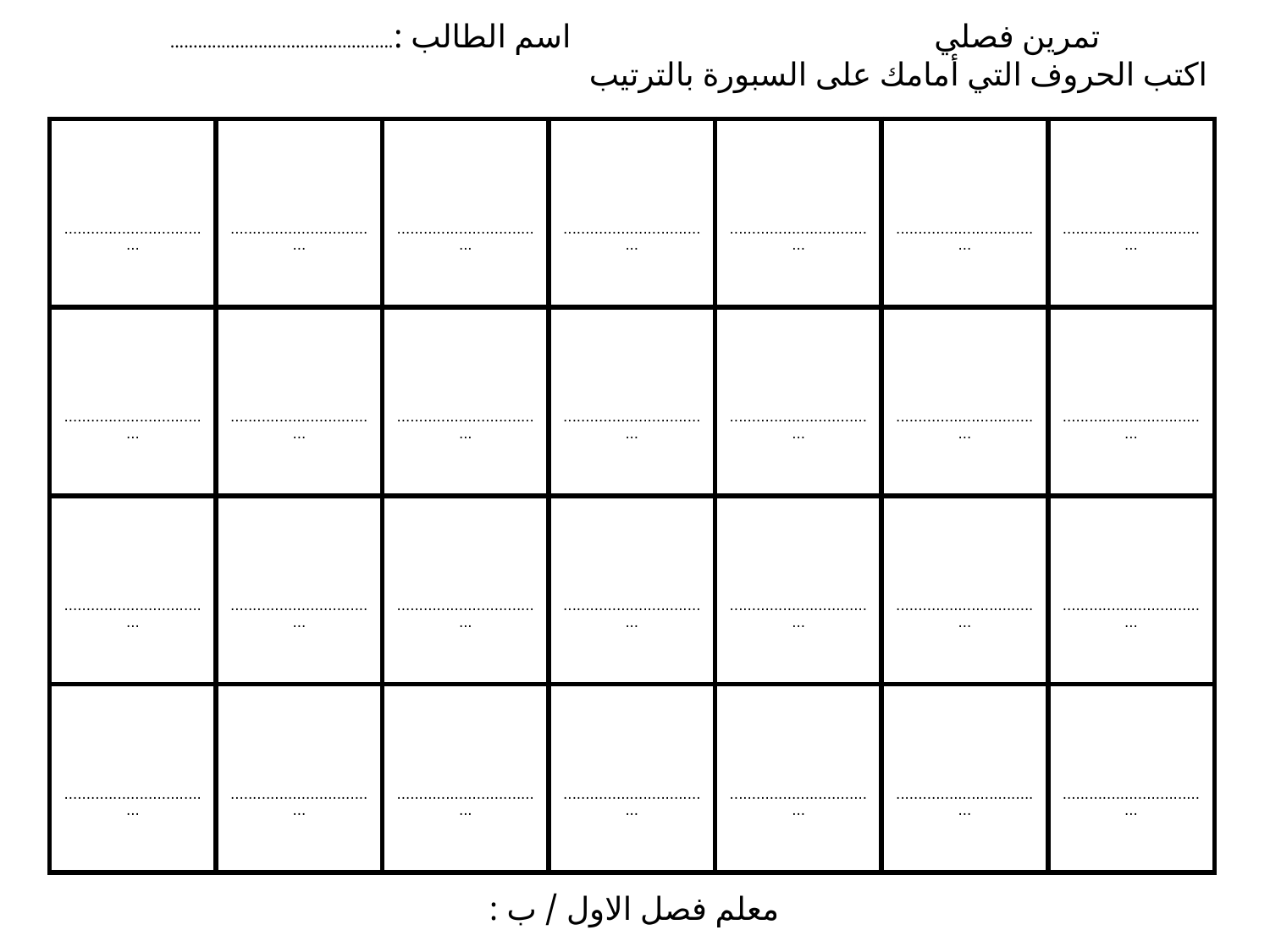

تمرين فصلي                                            اسم الطالب :................................................
اكتب الحروف التي أمامك على السبورة بالترتيب
| .................................. | .................................. | .................................. | .................................. | .................................. | .................................. | .................................. |
| --- | --- | --- | --- | --- | --- | --- |
| .................................. | .................................. | .................................. | .................................. | .................................. | .................................. | .................................. |
| .................................. | .................................. | .................................. | .................................. | .................................. | .................................. | .................................. |
| .................................. | .................................. | .................................. | .................................. | .................................. | .................................. | .................................. |
معلم فصل الاول / ب :